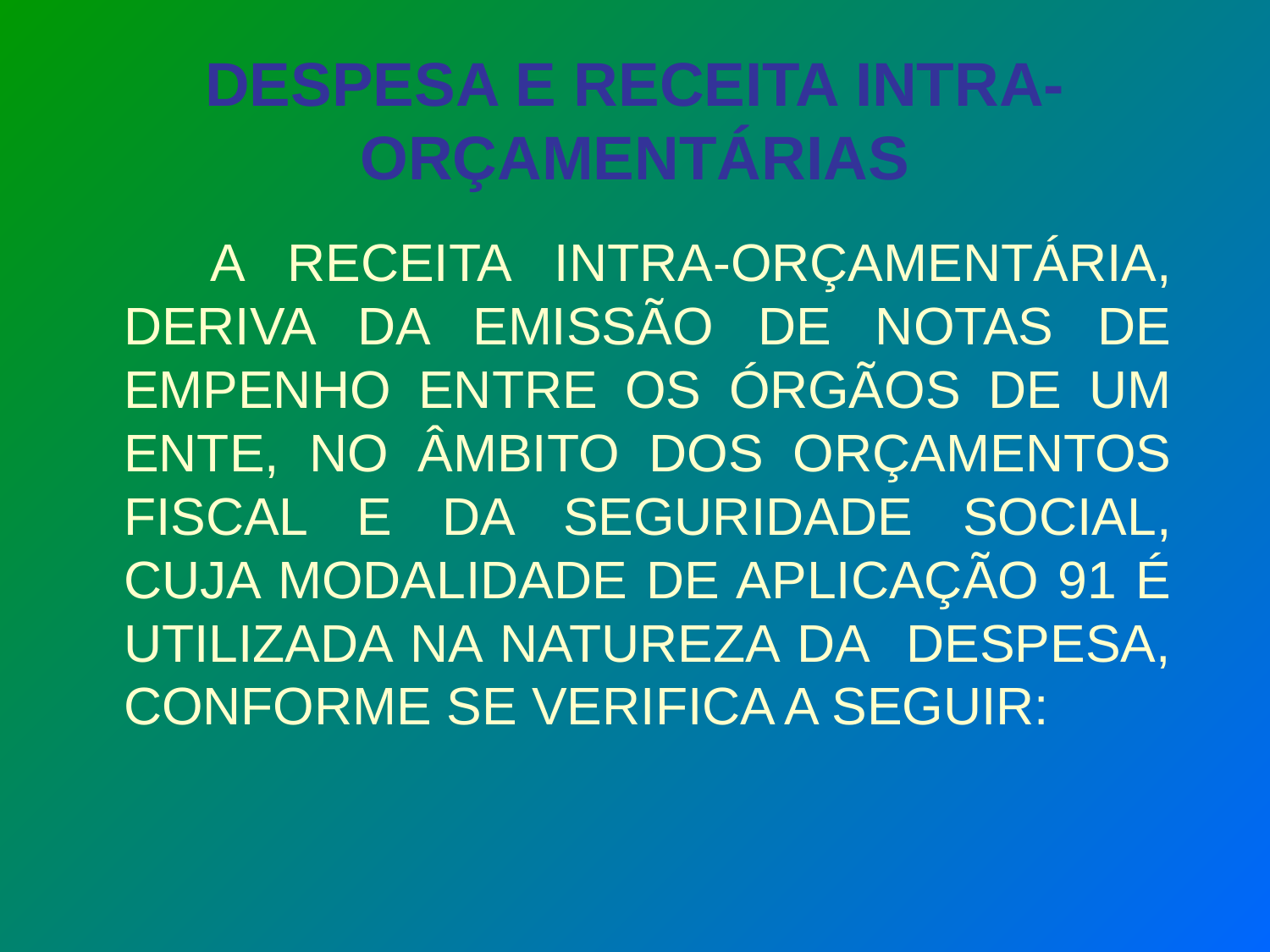

DESPESA E RECEITA INTRA-ORÇAMENTÁRIAS
   A RECEITA INTRA-ORÇAMENTÁRIA, DERIVA DA EMISSÃO DE NOTAS DE EMPENHO ENTRE OS ÓRGÃOS DE UM ENTE, NO ÂMBITO DOS ORÇAMENTOS FISCAL E DA SEGURIDADE SOCIAL, CUJA MODALIDADE DE APLICAÇÃO 91 É UTILIZADA NA NATUREZA DA  DESPESA, CONFORME SE VERIFICA A SEGUIR: